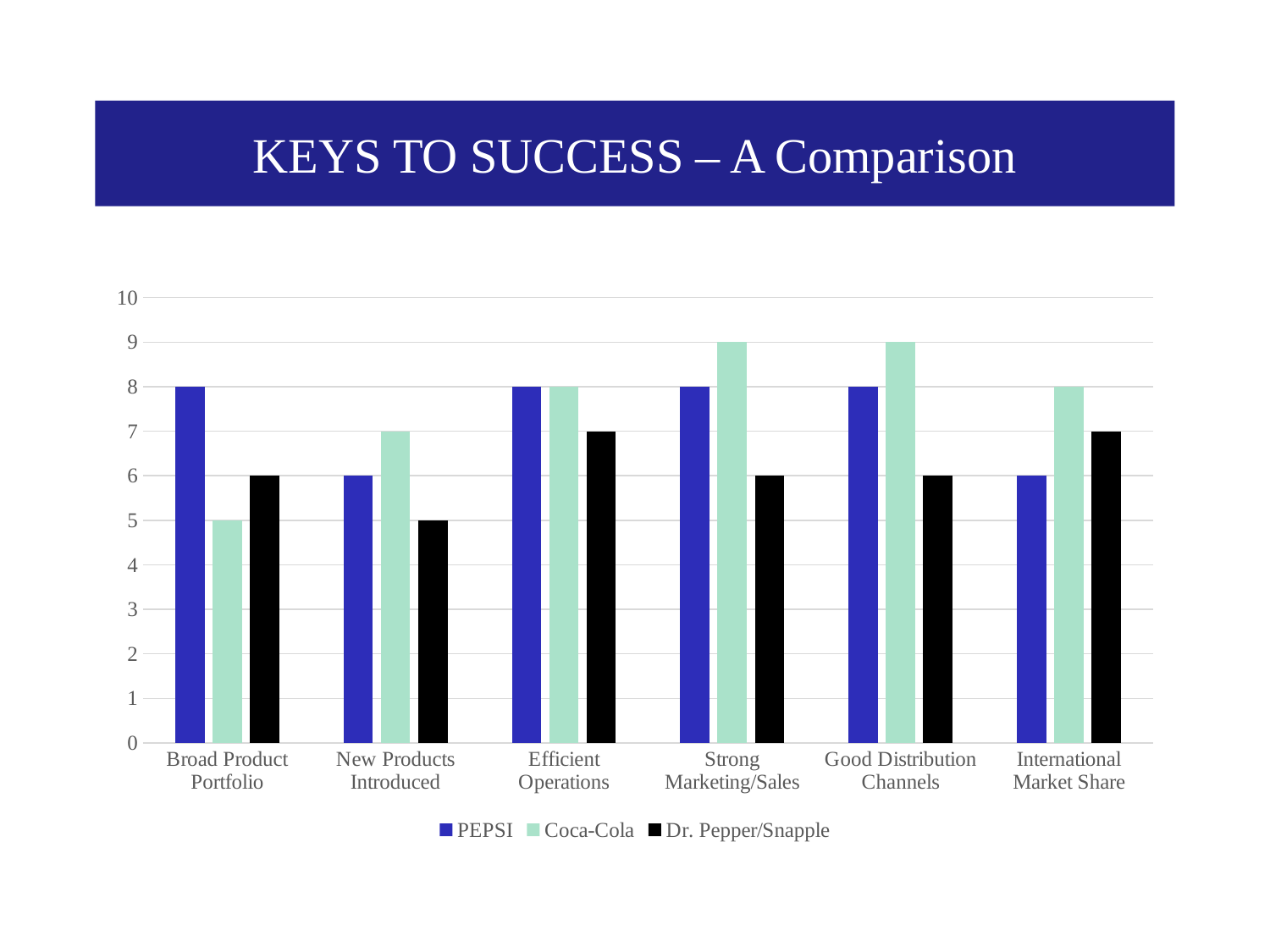

#
KEYS TO SUCCESS – A Comparison

### Chart

| Category | PEPSI | Coca-Cola | Dr. Pepper/Snapple |
|---|---|---|---|
| Broad Product Portfolio | 8.0 | 5.0 | 6.0 |
| New Products Introduced | 6.0 | 7.0 | 5.0 |
| Efficient Operations | 8.0 | 8.0 | 7.0 |
| Strong Marketing/Sales | 8.0 | 9.0 | 6.0 |
| Good Distribution Channels | 8.0 | 9.0 | 6.0 |
| International Market Share | 6.0 | 8.0 | 7.0 |